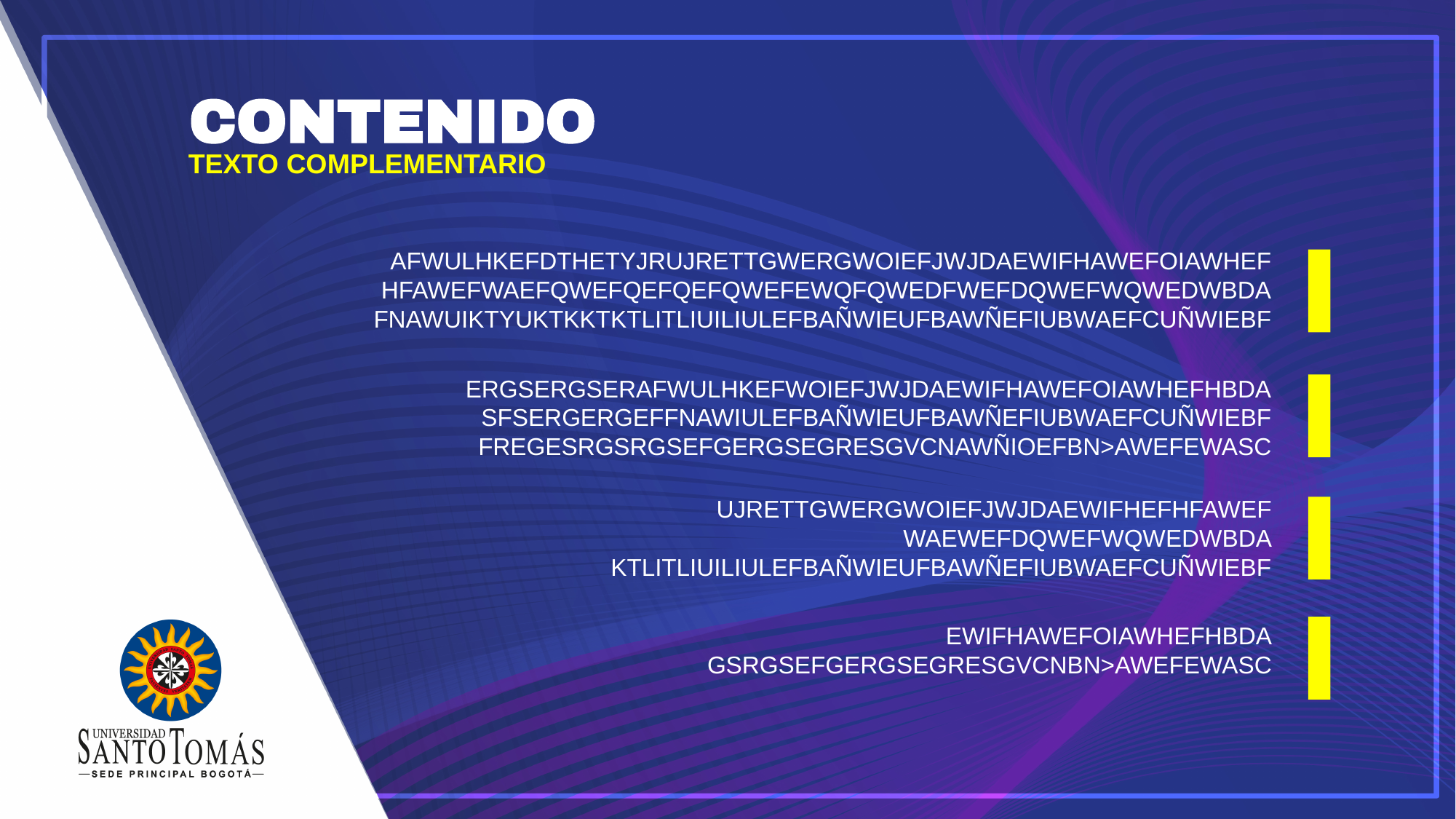

CONTENIDO
TEXTO COMPLEMENTARIO
AFWULHKEFDTHETYJRUJRETTGWERGWOIEFJWJDAEWIFHAWEFOIAWHEFHFAWEFWAEFQWEFQEFQEFQWEFEWQFQWEDFWEFDQWEFWQWEDWBDA
FNAWUIKTYUKTKKTKTLITLIUILIULEFBAÑWIEUFBAWÑEFIUBWAEFCUÑWIEBF

ERGSERGSERAFWULHKEFWOIEFJWJDAEWIFHAWEFOIAWHEFHBDA
SFSERGERGEFFNAWIULEFBAÑWIEUFBAWÑEFIUBWAEFCUÑWIEBF
FREGESRGSRGSEFGERGSEGRESGVCNAWÑIOEFBN>AWEFEWASC

UJRETTGWERGWOIEFJWJDAEWIFHEFHFAWEF
WAEWEFDQWEFWQWEDWBDA
KTLITLIUILIULEFBAÑWIEUFBAWÑEFIUBWAEFCUÑWIEBF

EWIFHAWEFOIAWHEFHBDA
GSRGSEFGERGSEGRESGVCNBN>AWEFEWASC